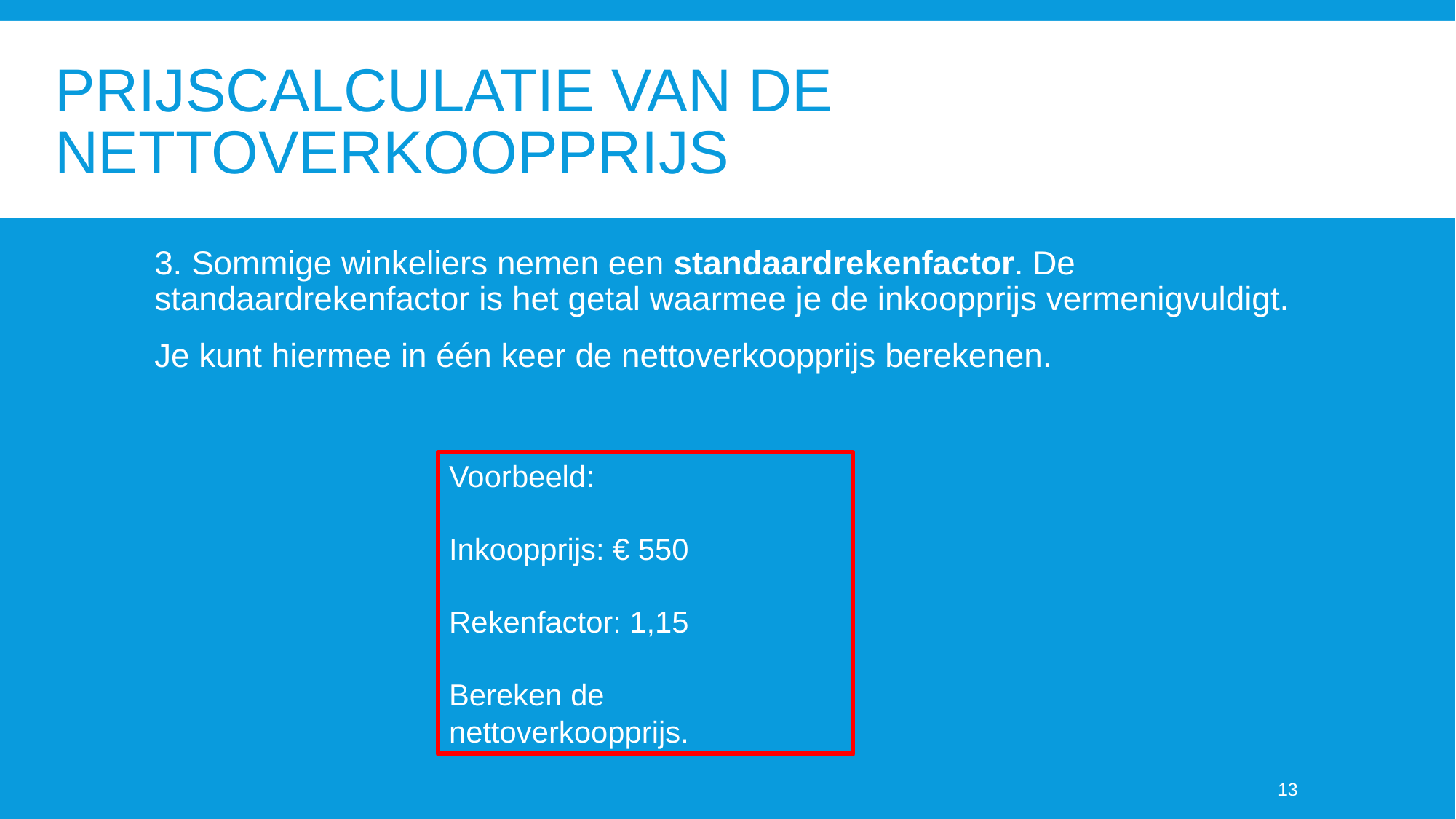

# Prijscalculatie van de nettoverkoopprijs
3. Sommige winkeliers nemen een standaardrekenfactor. De standaardrekenfactor is het getal waarmee je de inkoopprijs vermenigvuldigt.
Je kunt hiermee in één keer de nettoverkoopprijs berekenen.
Voorbeeld:

Inkoopprijs: € 550

Rekenfactor: 1,15

Bereken de nettoverkoopprijs.
13